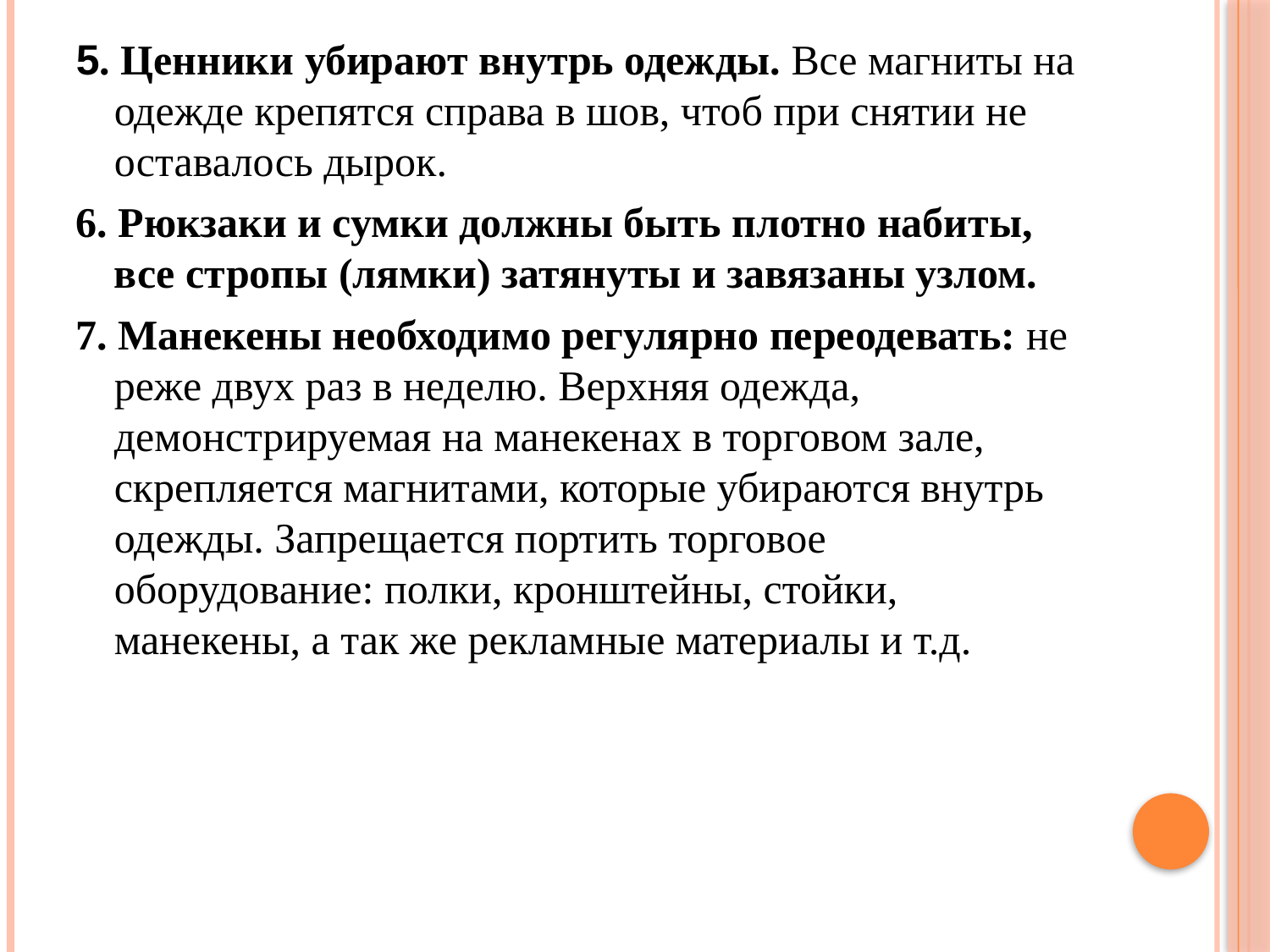

5. Ценники убирают внутрь одежды. Все магниты на одежде крепятся справа в шов, чтоб при снятии не оставалось дырок.
6. Рюкзаки и сумки должны быть плотно набиты, все стропы (лямки) затянуты и завязаны узлом.
7. Манекены необходимо регулярно переодевать: не реже двух раз в неделю. Верхняя одежда, демонстрируемая на манекенах в торговом зале, скрепляется магнитами, которые убираются внутрь одежды. Запрещается портить торговое оборудование: полки, кронштейны, стойки, манекены, а так же рекламные материалы и т.д.

#